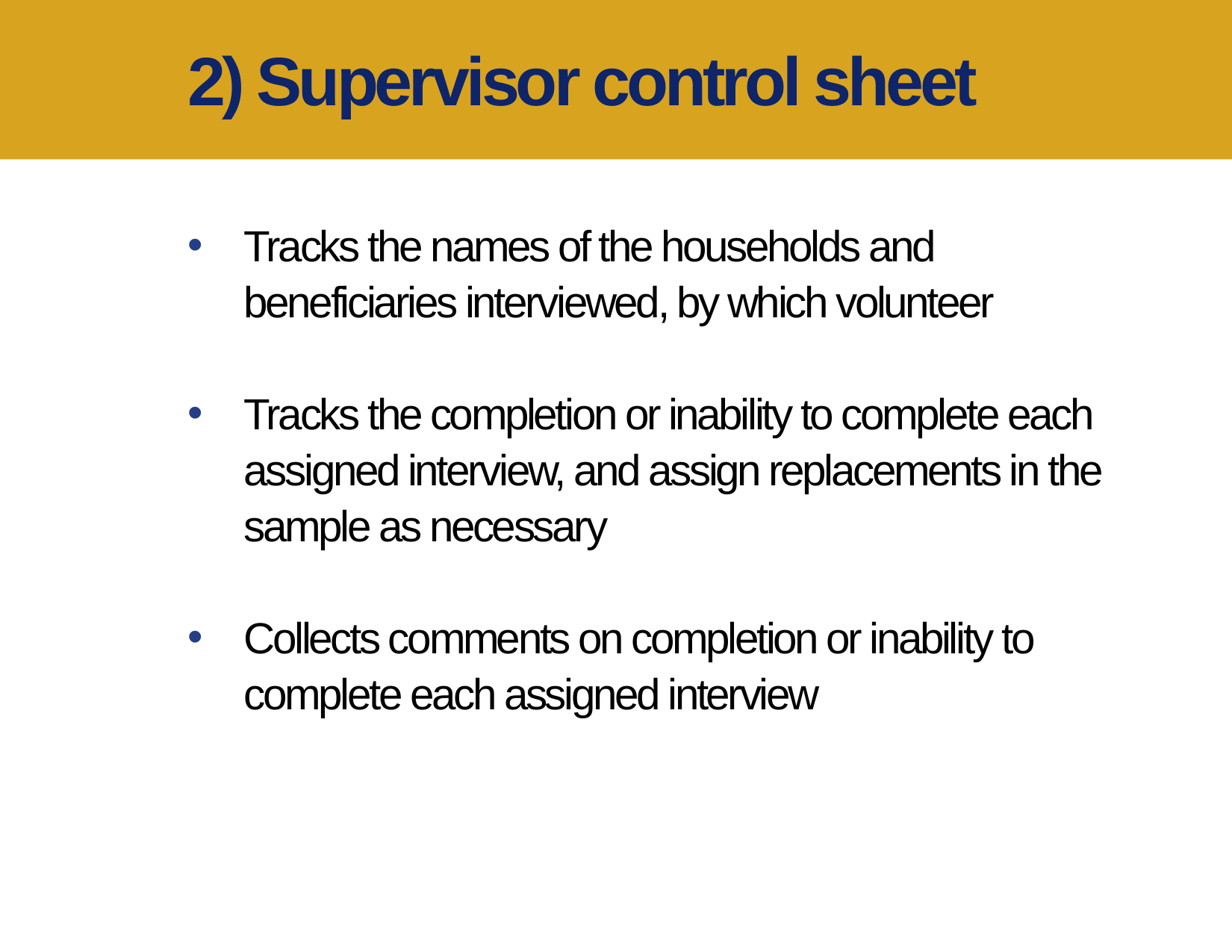

2) Supervisor control sheet
Tracks the names of the households and beneficiaries interviewed, by which volunteer

Tracks the completion or inability to complete each assigned interview, and assign replacements in the sample as necessary

Collects comments on completion or inability to complete each assigned interview